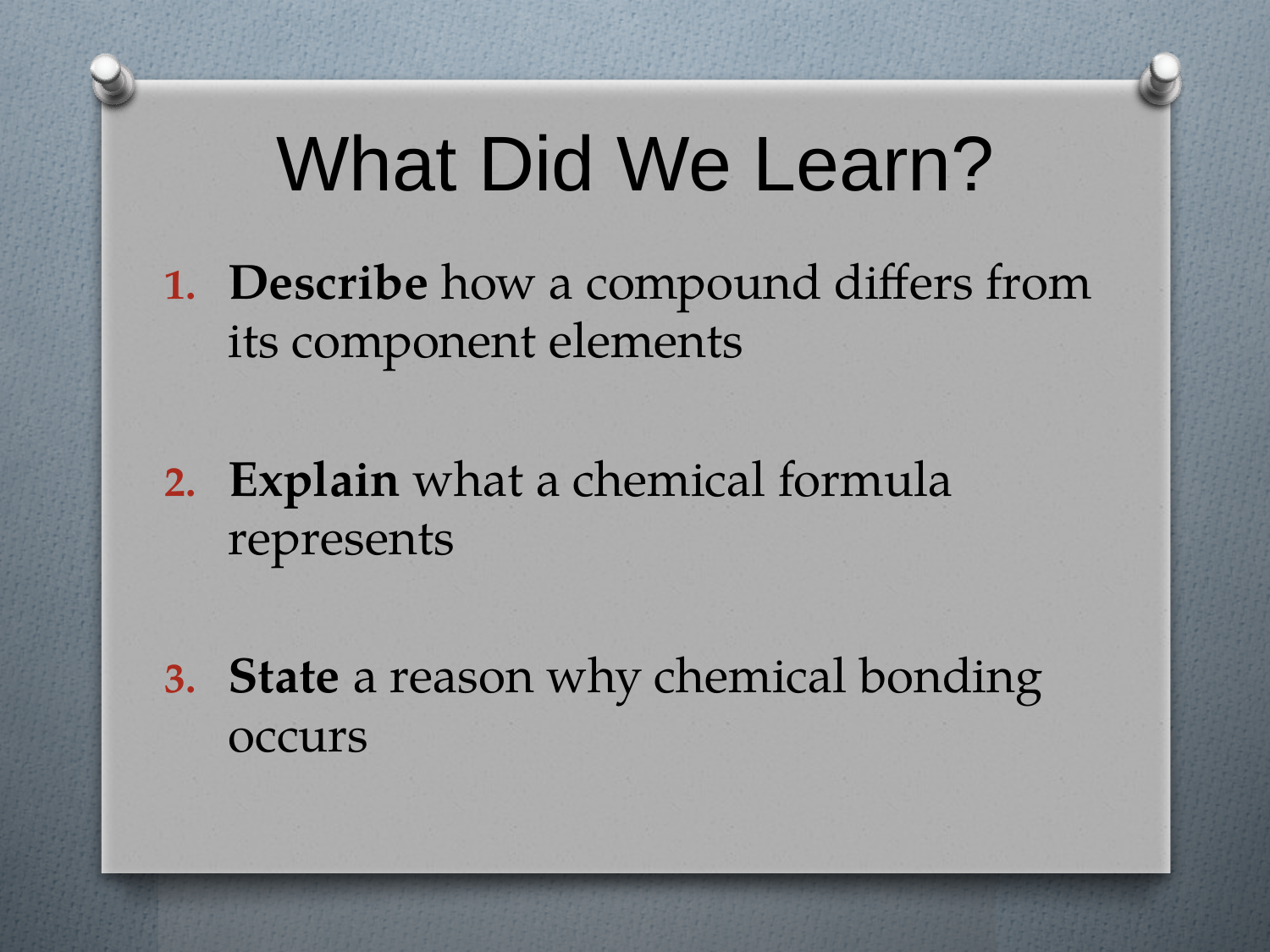

# What Did We Learn?
Describe how a compound differs from its component elements

Explain what a chemical formula represents

State a reason why chemical bonding occurs